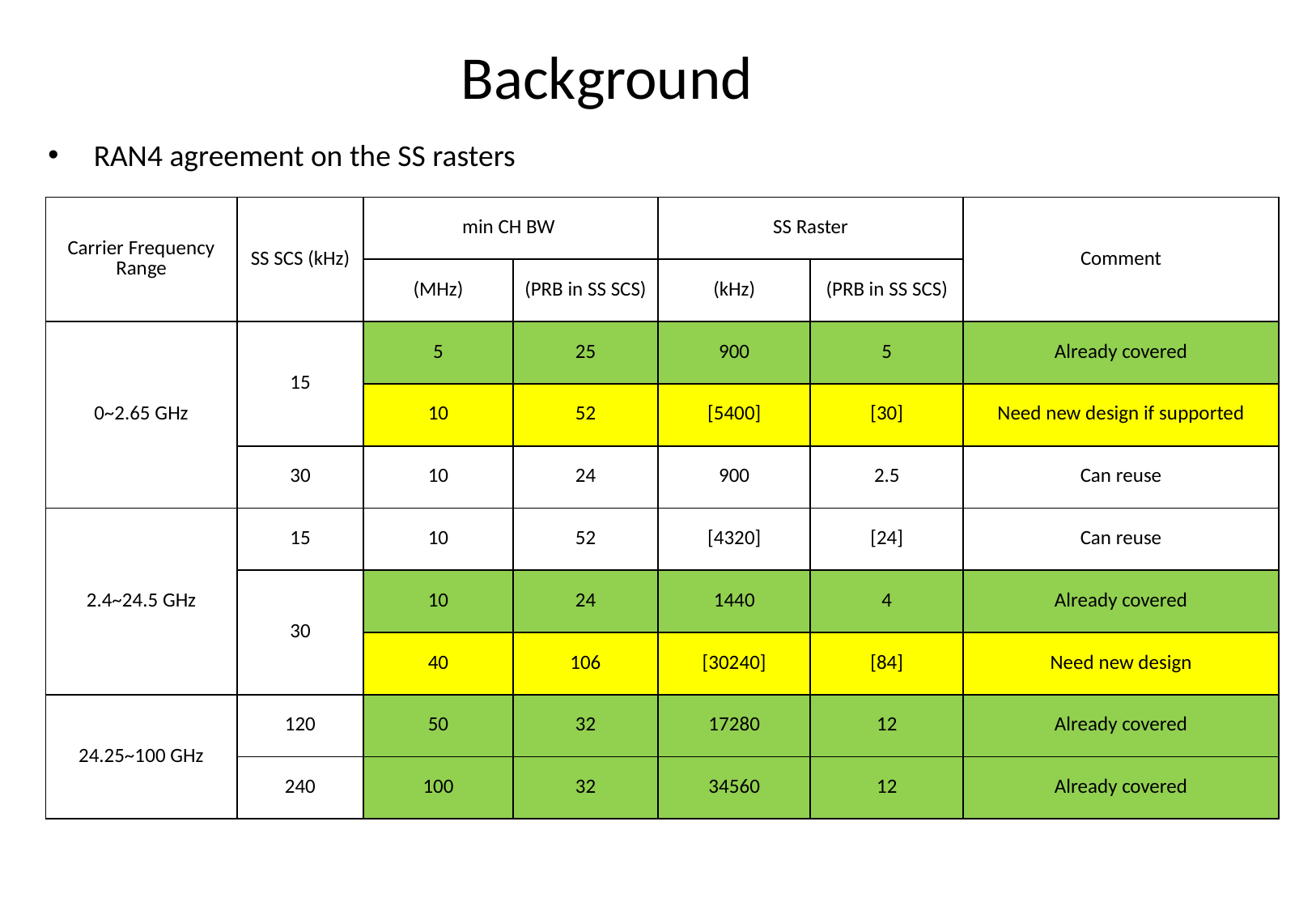

# Background
RAN4 agreement on the SS rasters

| Carrier Frequency Range | SS SCS (kHz) | min CH BW |  | SS Raster |  | Comment |
| --- | --- | --- | --- | --- | --- | --- |
|  |  | (MHz) | (PRB in SS SCS) | (kHz) | (PRB in SS SCS) |  |
| 0~2.65 GHz | 15 | 5 | 25 | 900 | 5 | Already covered |
|  |  | 10 | 52 | [5400] | [30] | Need new design if supported |
|  | 30 | 10 | 24 | 900 | 2.5 | Can reuse |
| 2.4~24.5 GHz | 15 | 10 | 52 | [4320] | [24] | Can reuse |
|  | 30 | 10 | 24 | 1440 | 4 | Already covered |
|  |  | 40 | 106 | [30240] | [84] | Need new design |
| 24.25~100 GHz | 120 | 50 | 32 | 17280 | 12 | Already covered |
|  | 240 | 100 | 32 | 34560 | 12 | Already covered |